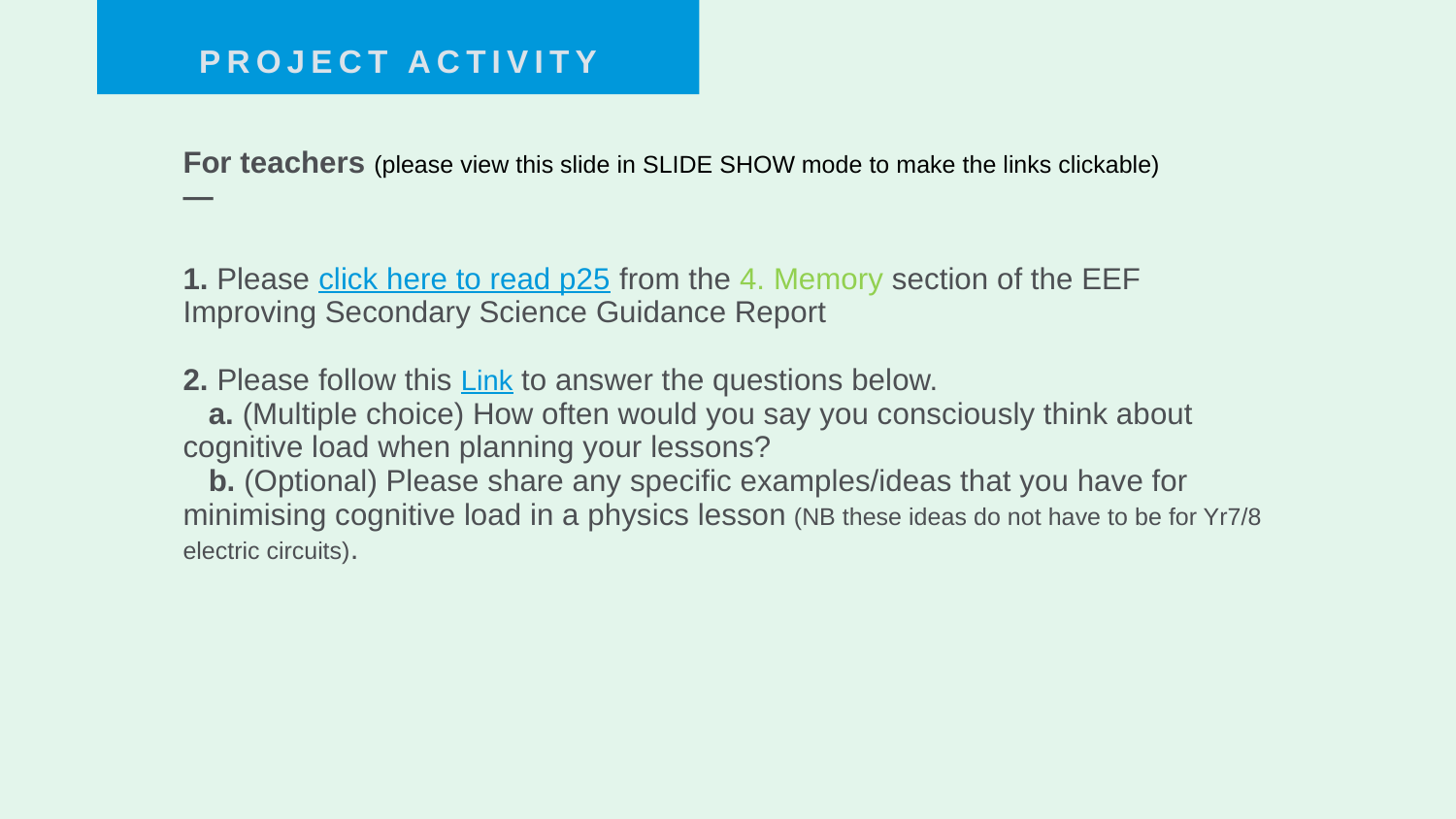

PROJECT ACTIVITY
| For teachers (please view this slide in SLIDE SHOW mode to make the links clickable) — |
| --- |
| 1. Please click here to read p25 from the 4. Memory section of the EEF Improving Secondary Science Guidance Report 2. Please follow this Link to answer the questions below. a. (Multiple choice) How often would you say you consciously think about cognitive load when planning your lessons? b. (Optional) Please share any specific examples/ideas that you have for minimising cognitive load in a physics lesson (NB these ideas do not have to be for Yr7/8 electric circuits). |